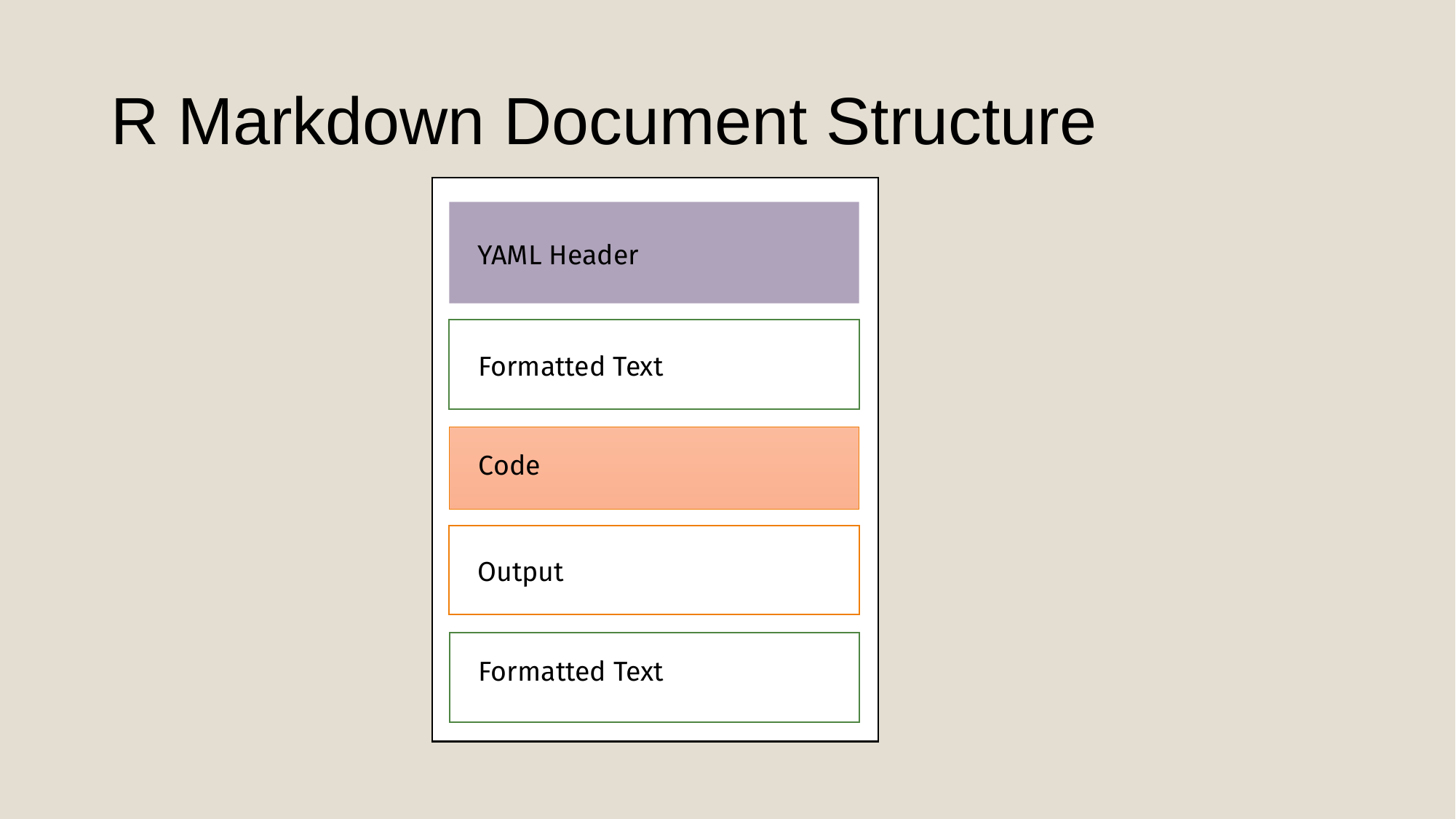

# R Markdown Document Structure

YAML Header

Formatted Text

Code

Output

Formatted Text